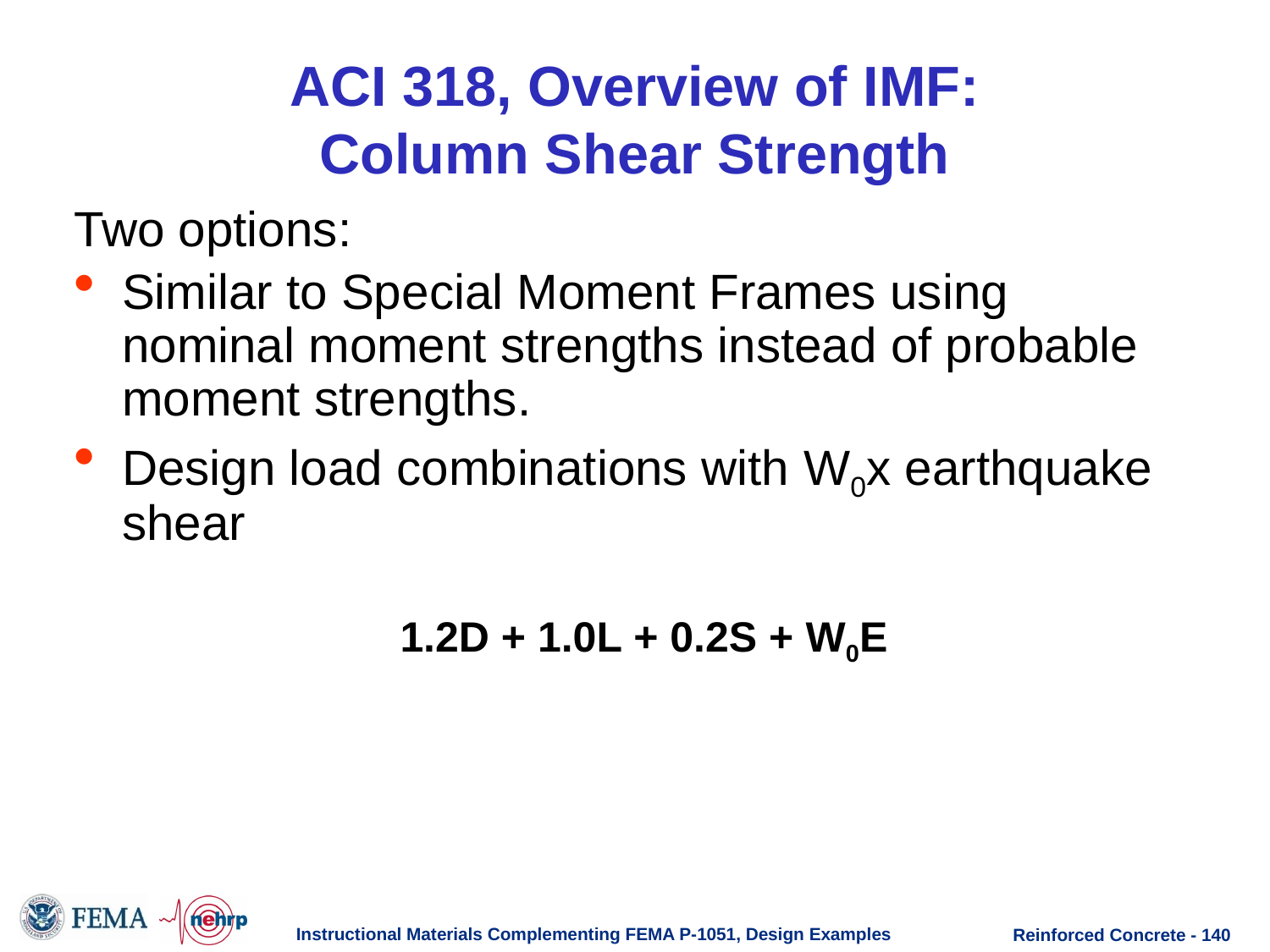

# ACI 318, Overview of IMF: Column Shear Strength
Two options:
Similar to Special Moment Frames using nominal moment strengths instead of probable moment strengths.
Design load combinations with W0x earthquake shear
1.2D + 1.0L + 0.2S + W0E
Instructional Materials Complementing FEMA P-1051, Design Examples